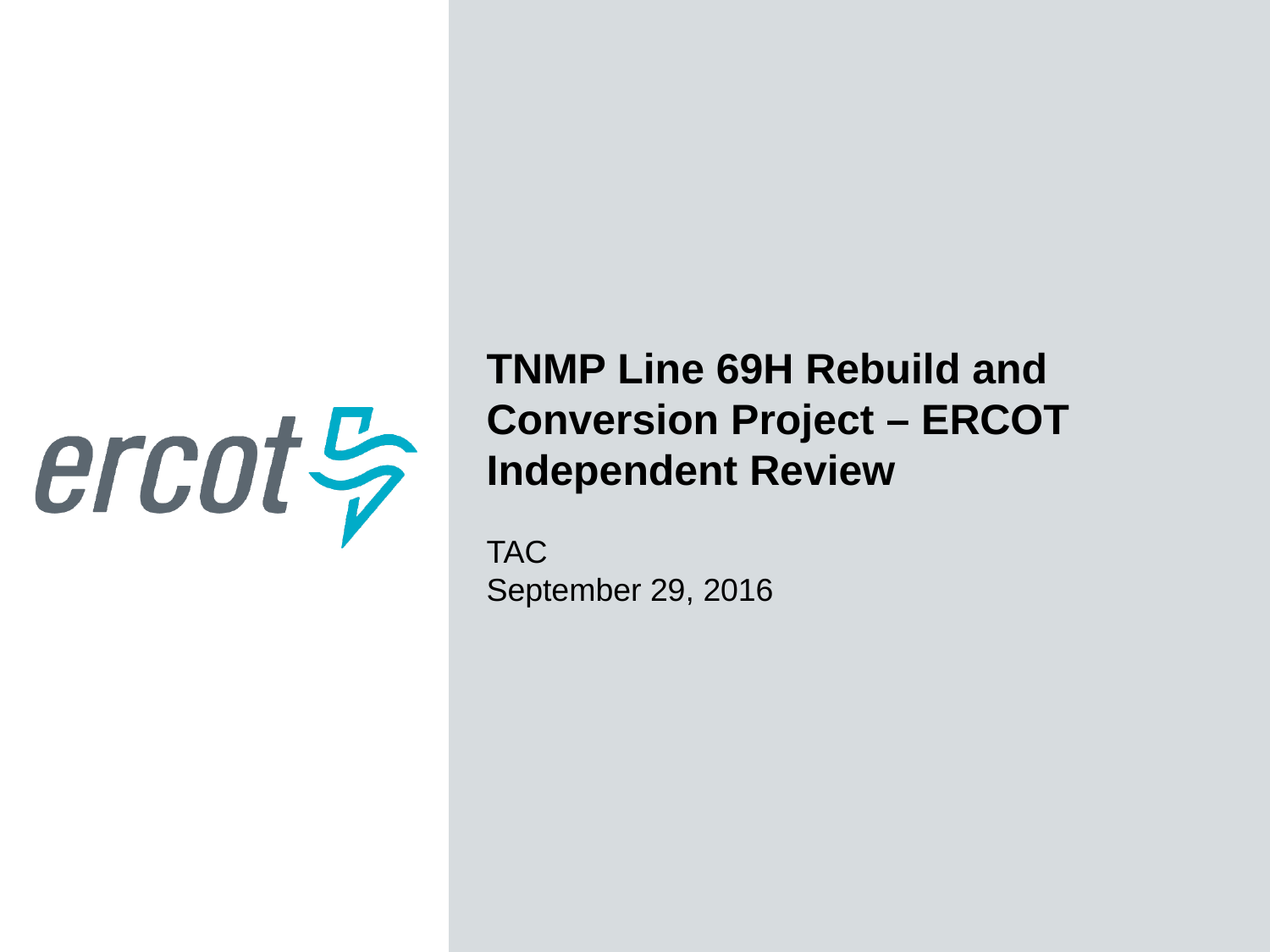

TNMP Line 69H Rebuild and Conversion Project – ERCOT Independent Review

TAC
September 29, 2016